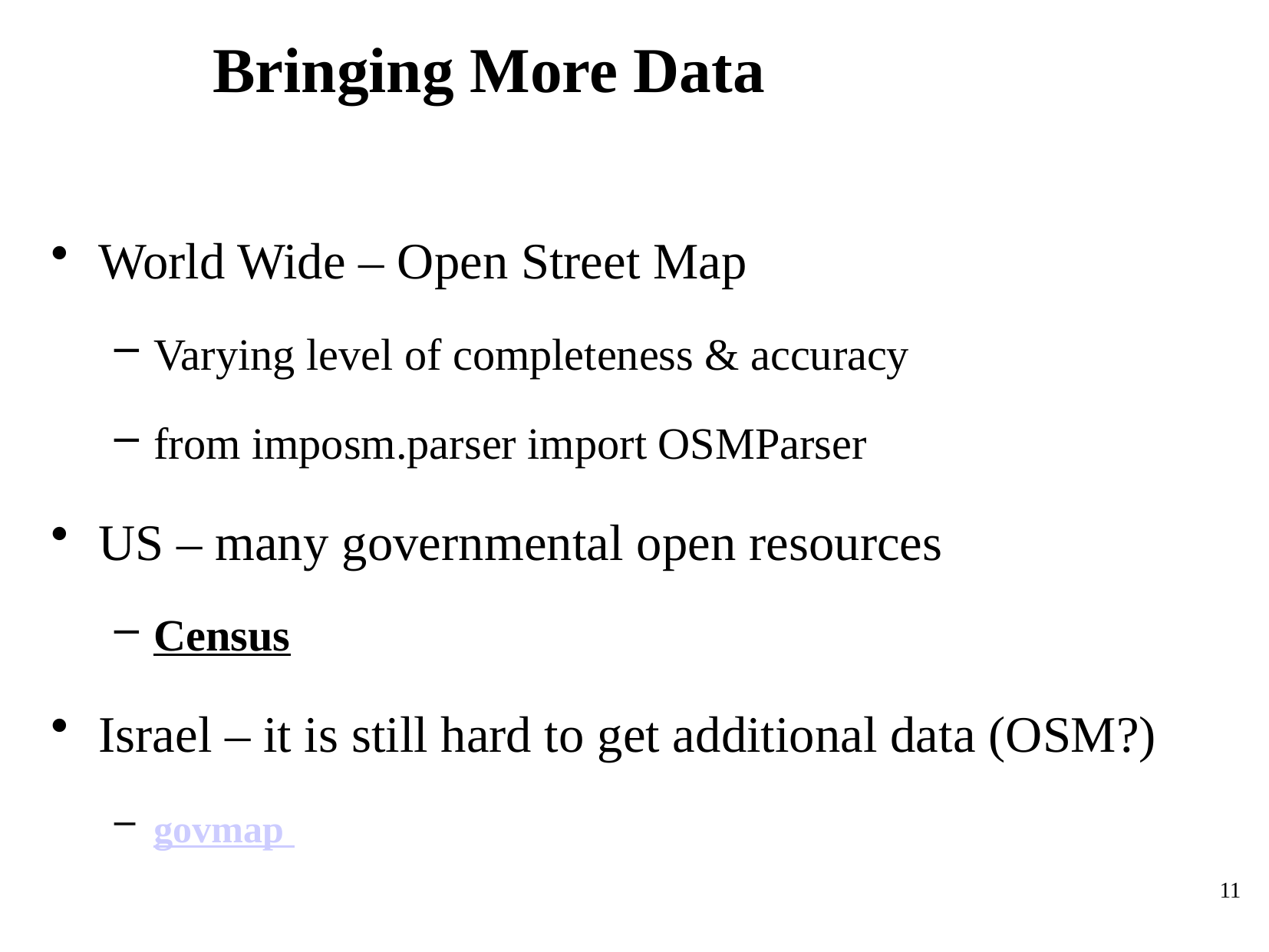

# Bringing More Data
World Wide – Open Street Map
Varying level of completeness & accuracy
from imposm.parser import OSMParser
US – many governmental open resources
Census
Israel – it is still hard to get additional data (OSM?)
govmap
11